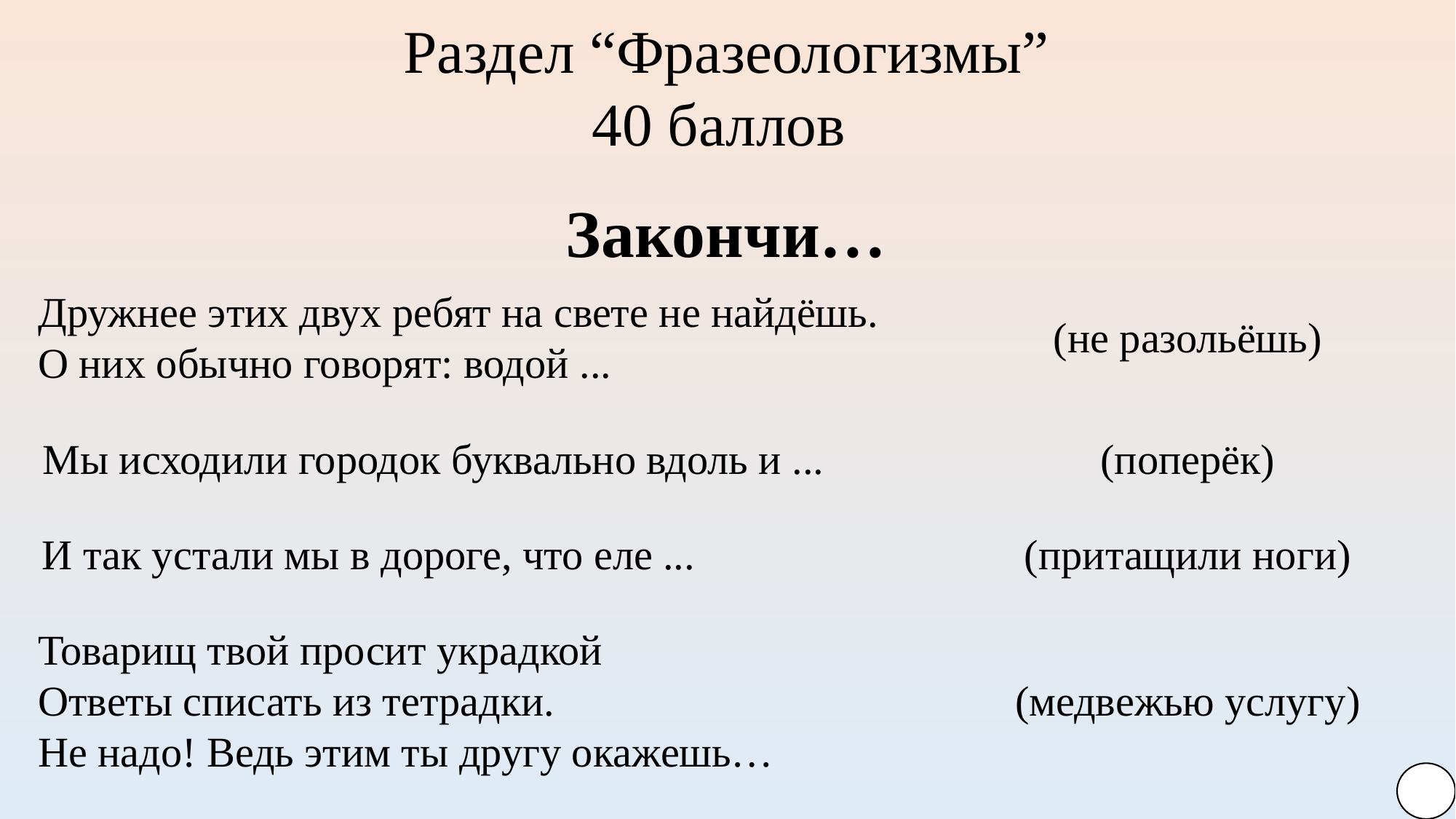

Раздел “Фразеологизмы”
40 баллов

Закончи…
Дружнее этих двух ребят на свете не найдёшь.
О них обычно говорят: водой ...
(не разольёшь)
Мы исходили городок буквально вдоль и ...
(поперёк)
И так устали мы в дороге, что еле ...
(притащили ноги)
Товарищ твой просит украдкой
Ответы списать из тетрадки.
Не надо! Ведь этим ты другу окажешь…
(медвежью услугу)